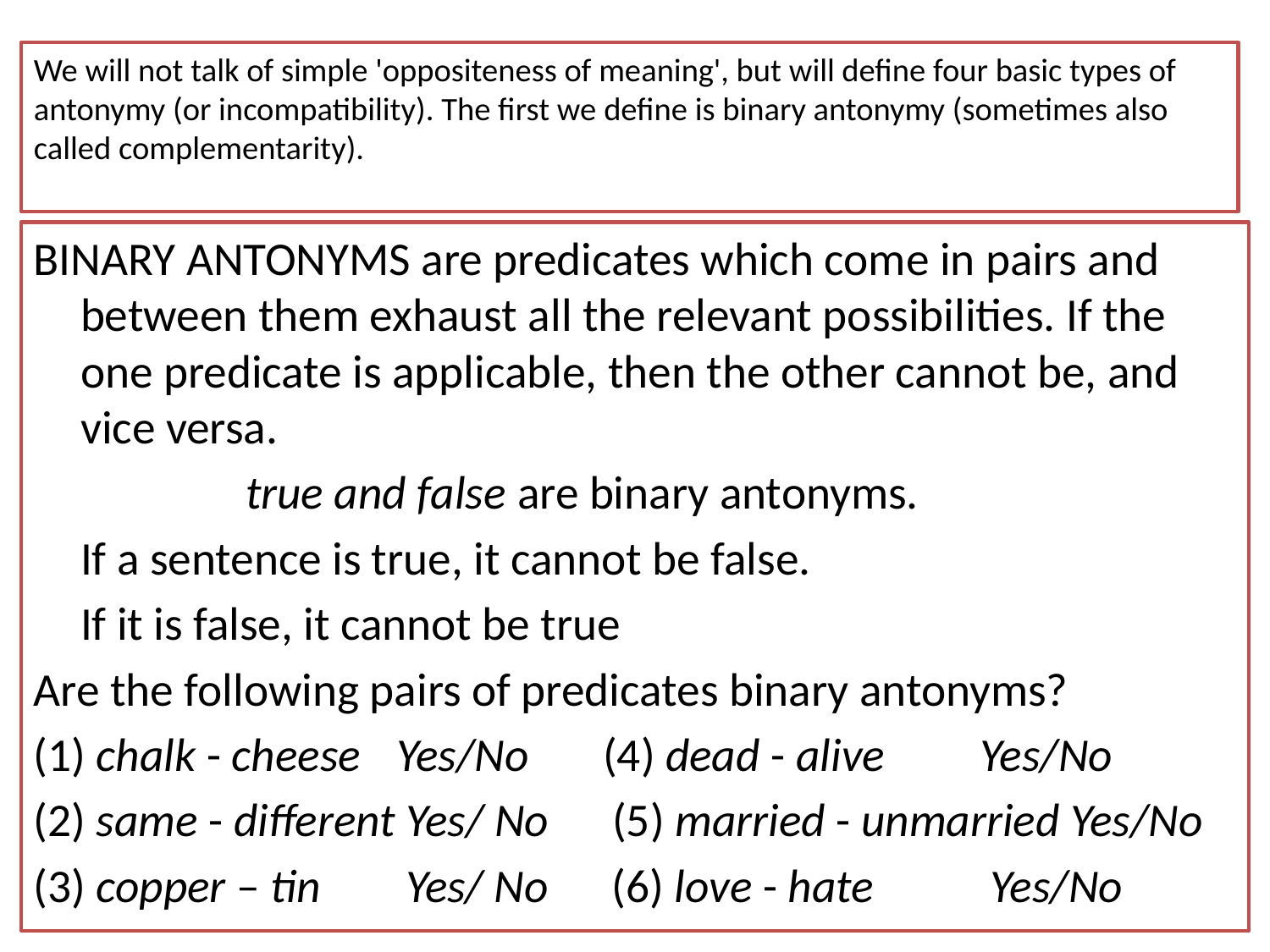

# We will not talk of simple 'oppositeness of meaning', but will define four basic types of antonymy (or incompatibility). The first we define is binary antonymy (sometimes also called complementarity).
BINARY ANTONYMS are predicates which come in pairs and between them exhaust all the relevant possibilities. If the one predicate is applicable, then the other cannot be, and vice versa.
                    true and false are binary antonyms.
	If a sentence is true, it cannot be false.
	If it is false, it cannot be true
Are the following pairs of predicates binary antonyms?
(1) chalk - cheese 	Yes/No       (4) dead - alive         Yes/No
(2) same - different Yes/ No      (5) married - unmarried Yes/No
(3) copper – tin        Yes/ No      (6) love - hate           Yes/No